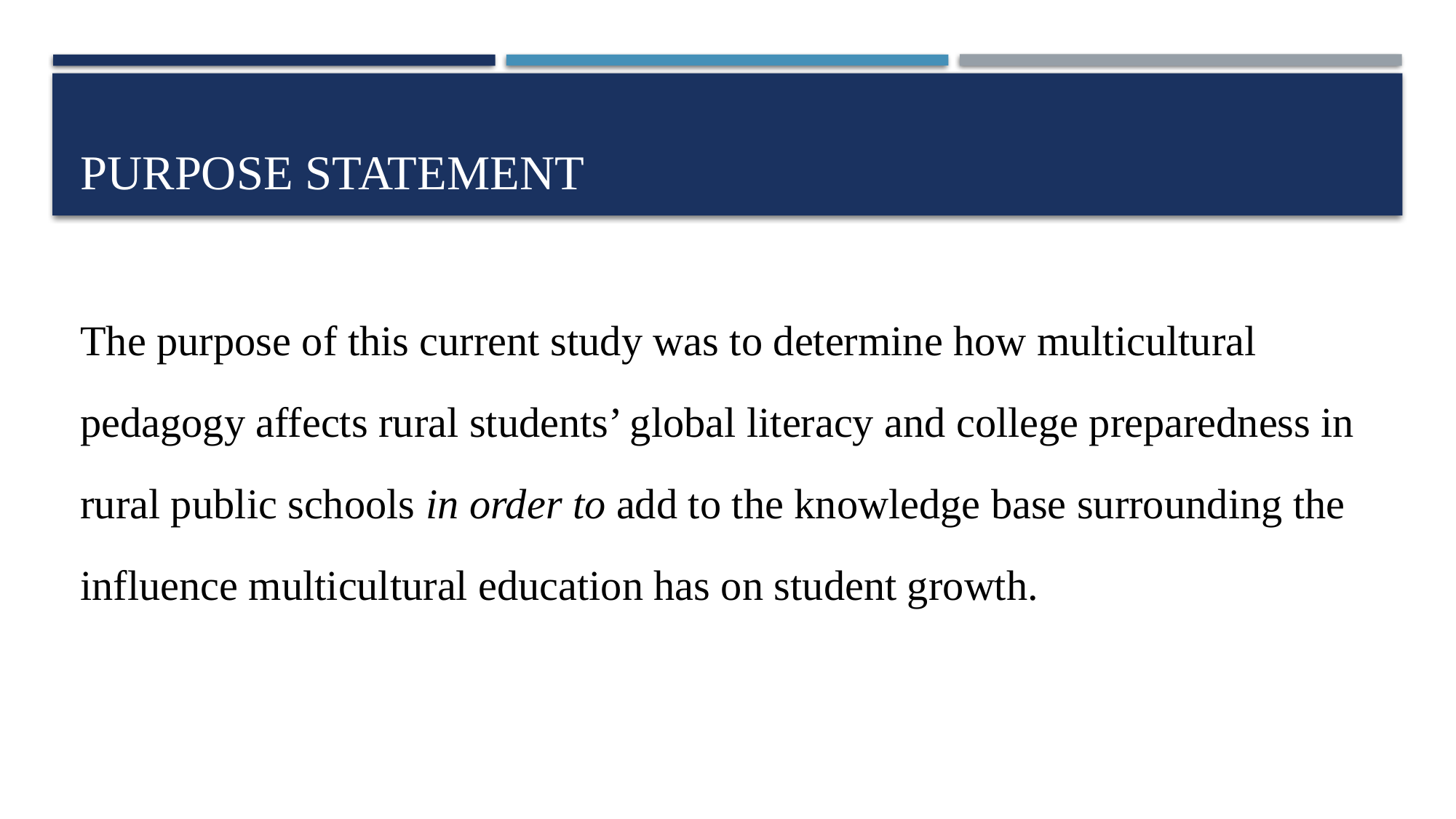

# Purpose statement
The purpose of this current study was to determine how multicultural pedagogy affects rural students’ global literacy and college preparedness in rural public schools in order to add to the knowledge base surrounding the influence multicultural education has on student growth.